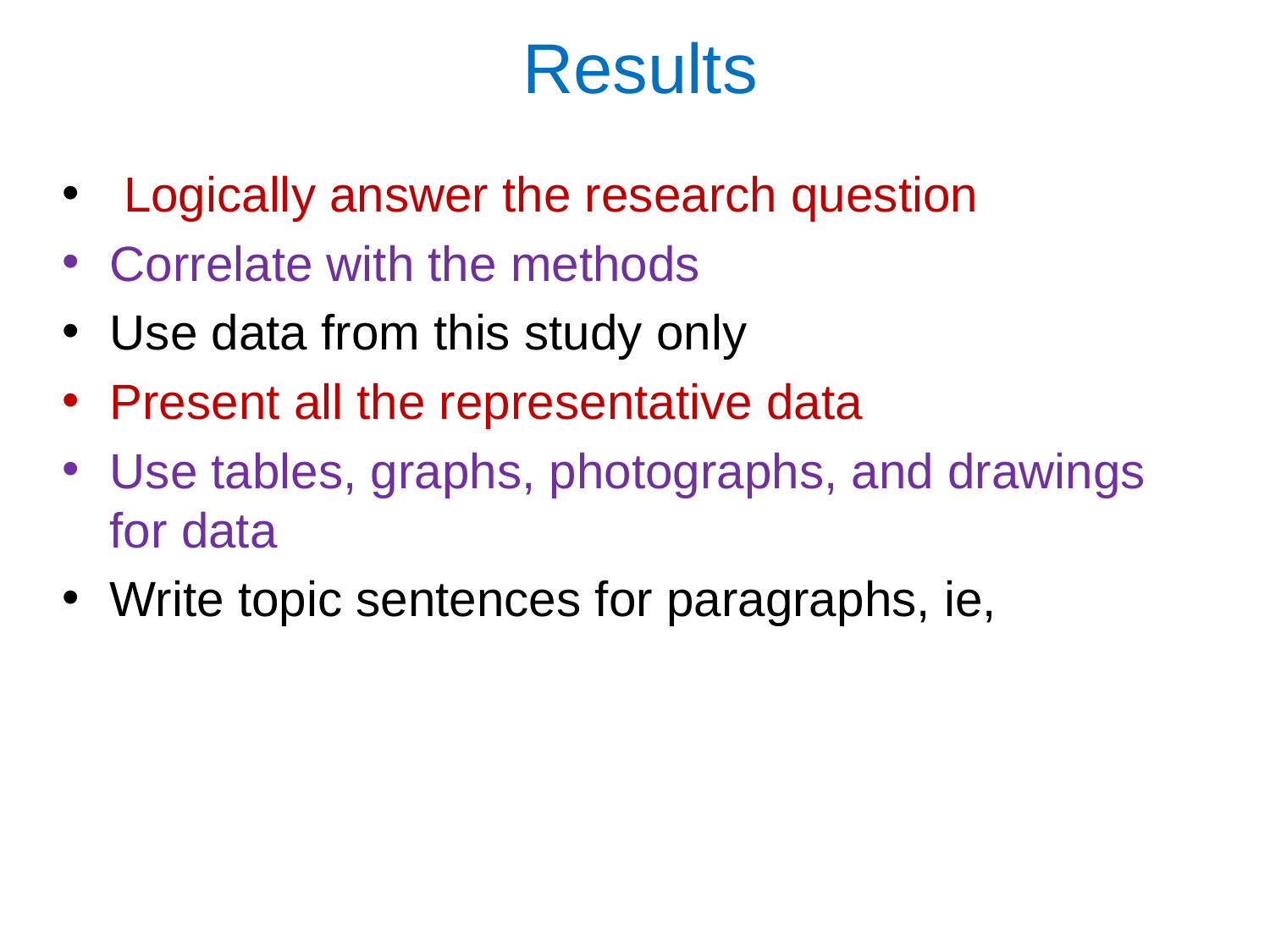

# Results
 Logically answer the research question
Correlate with the methods
Use data from this study only
Present all the representative data
Use tables, graphs, photographs, and drawings for data
Write topic sentences for paragraphs, ie,